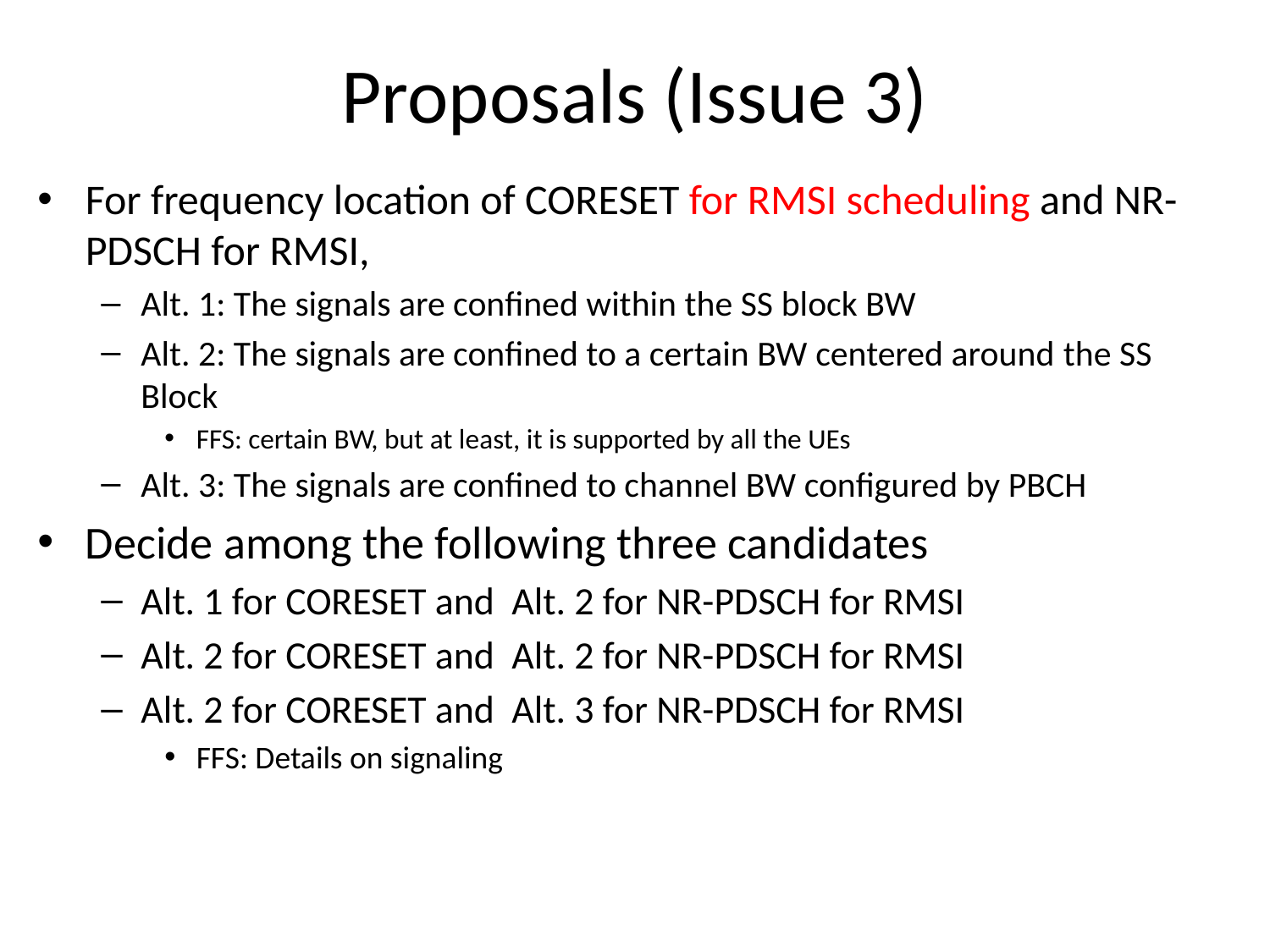

# Proposals (Issue 3)
For frequency location of CORESET for RMSI scheduling and NR-PDSCH for RMSI,
Alt. 1: The signals are confined within the SS block BW
Alt. 2: The signals are confined to a certain BW centered around the SS Block
FFS: certain BW, but at least, it is supported by all the UEs
Alt. 3: The signals are confined to channel BW configured by PBCH
Decide among the following three candidates
Alt. 1 for CORESET and  Alt. 2 for NR-PDSCH for RMSI
Alt. 2 for CORESET and  Alt. 2 for NR-PDSCH for RMSI
Alt. 2 for CORESET and  Alt. 3 for NR-PDSCH for RMSI
FFS: Details on signaling